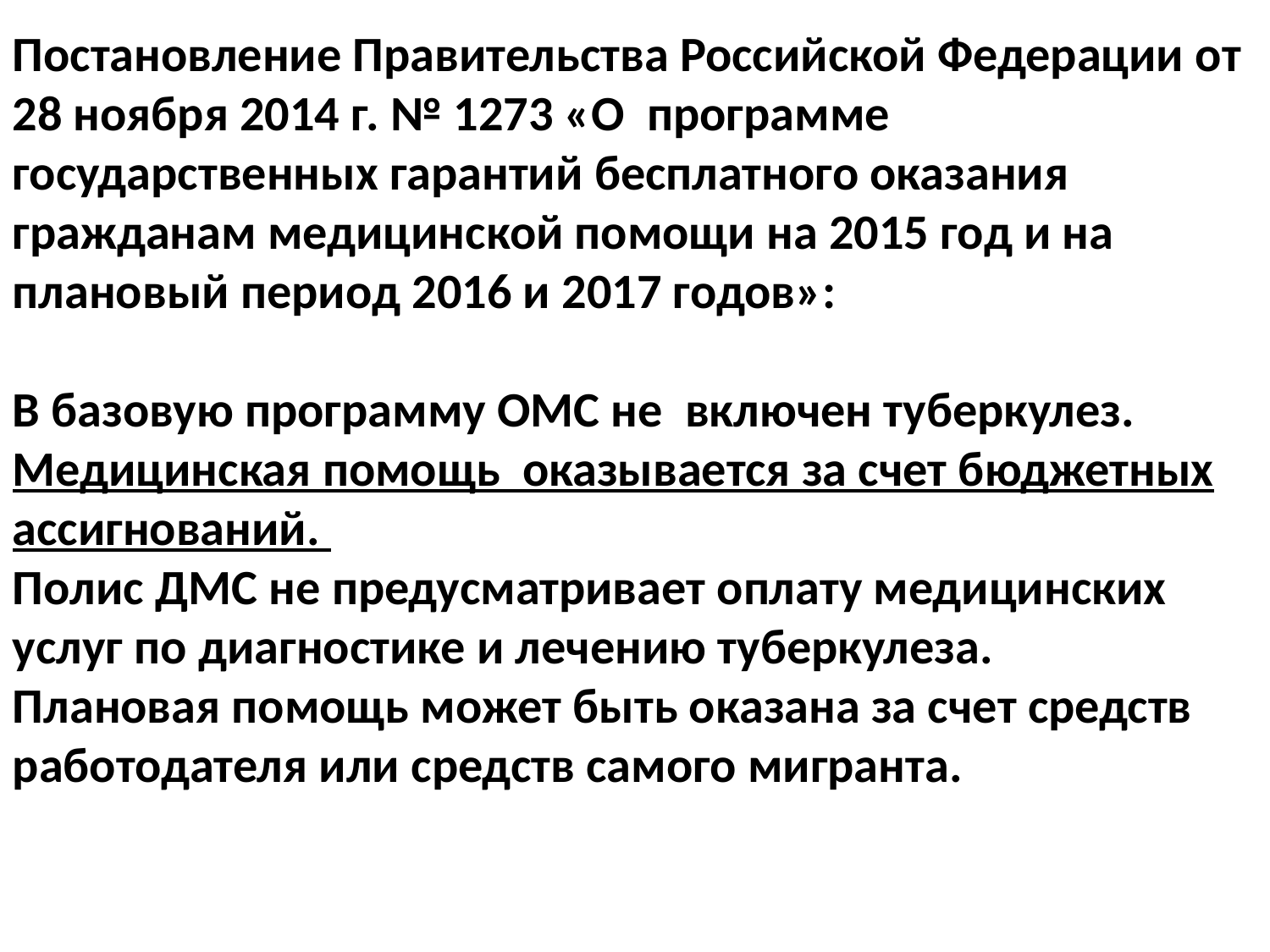

Постановление Правительства Российской Федерации от 28 ноября 2014 г. № 1273 «О  программе государственных гарантий бесплатного оказания гражданам медицинской помощи на 2015 год и на плановый период 2016 и 2017 годов»:

В базовую программу ОМС не  включен туберкулез. Медицинская помощь  оказывается за счет бюджетных ассигнований.
Полис ДМС не предусматривает оплату медицинских услуг по диагностике и лечению туберкулеза.
Плановая помощь может быть оказана за счет средств работодателя или средств самого мигранта.